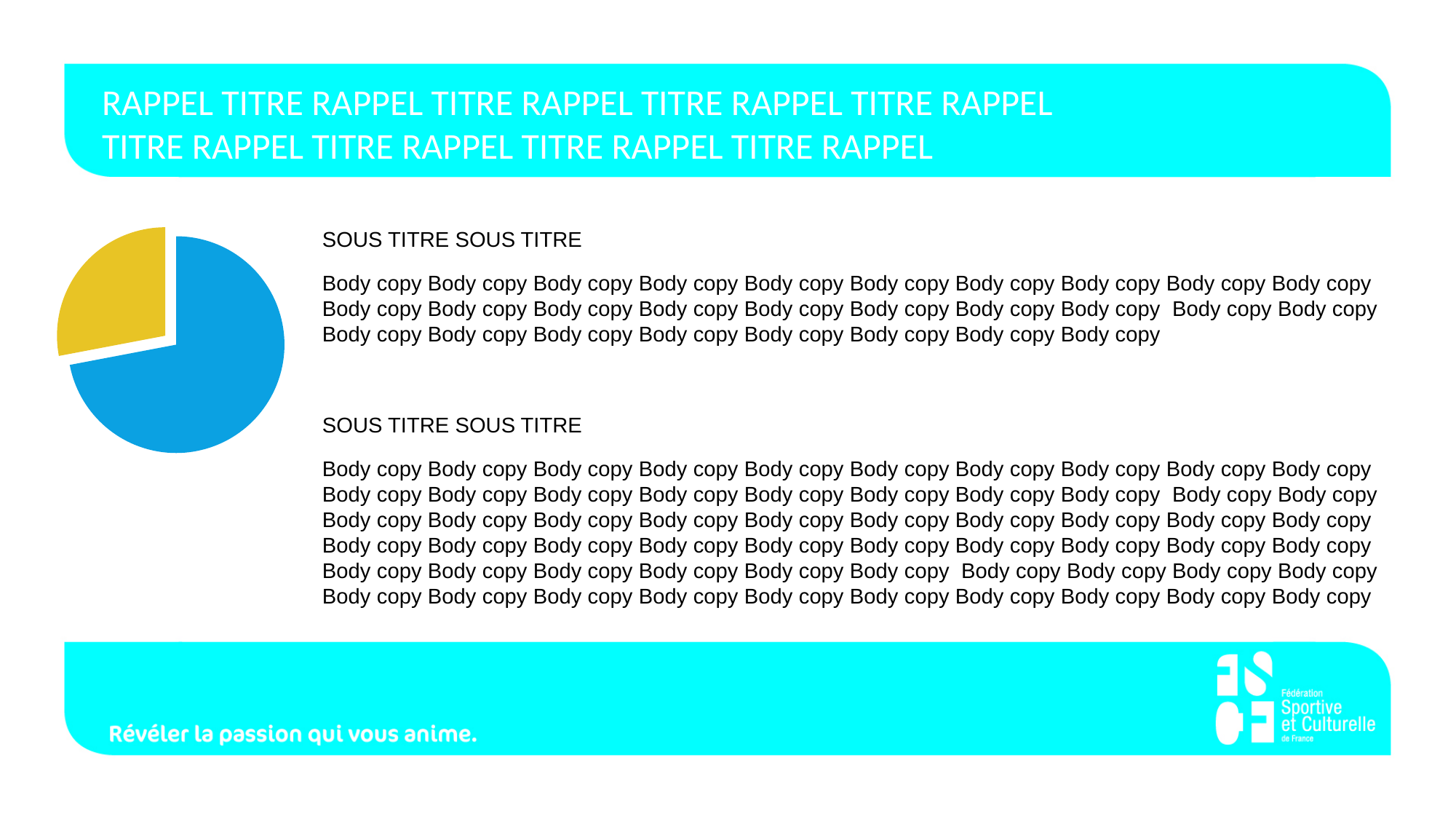

RAPPEL TITRE RAPPEL TITRE RAPPEL TITRE RAPPEL TITRE RAPPEL
TITRE RAPPEL TITRE RAPPEL TITRE RAPPEL TITRE RAPPEL
SOUS TITRE SOUS TITRE
Body copy Body copy Body copy Body copy Body copy Body copy Body copy Body copy Body copy Body copy Body copy Body copy Body copy Body copy Body copy Body copy Body copy Body copy  Body copy Body copy Body copy Body copy Body copy Body copy Body copy Body copy Body copy Body copy
SOUS TITRE SOUS TITRE
Body copy Body copy Body copy Body copy Body copy Body copy Body copy Body copy Body copy Body copy Body copy Body copy Body copy Body copy Body copy Body copy Body copy Body copy  Body copy Body copy Body copy Body copy Body copy Body copy Body copy Body copy Body copy Body copy Body copy Body copy Body copy Body copy Body copy Body copy Body copy Body copy Body copy Body copy Body copy Body copy Body copy Body copy Body copy Body copy Body copy Body copy  Body copy Body copy Body copy Body copy Body copy Body copy Body copy Body copy Body copy Body copy Body copy Body copy Body copy Body copy

### Chart

| Category | Colonne1 |
|---|---|